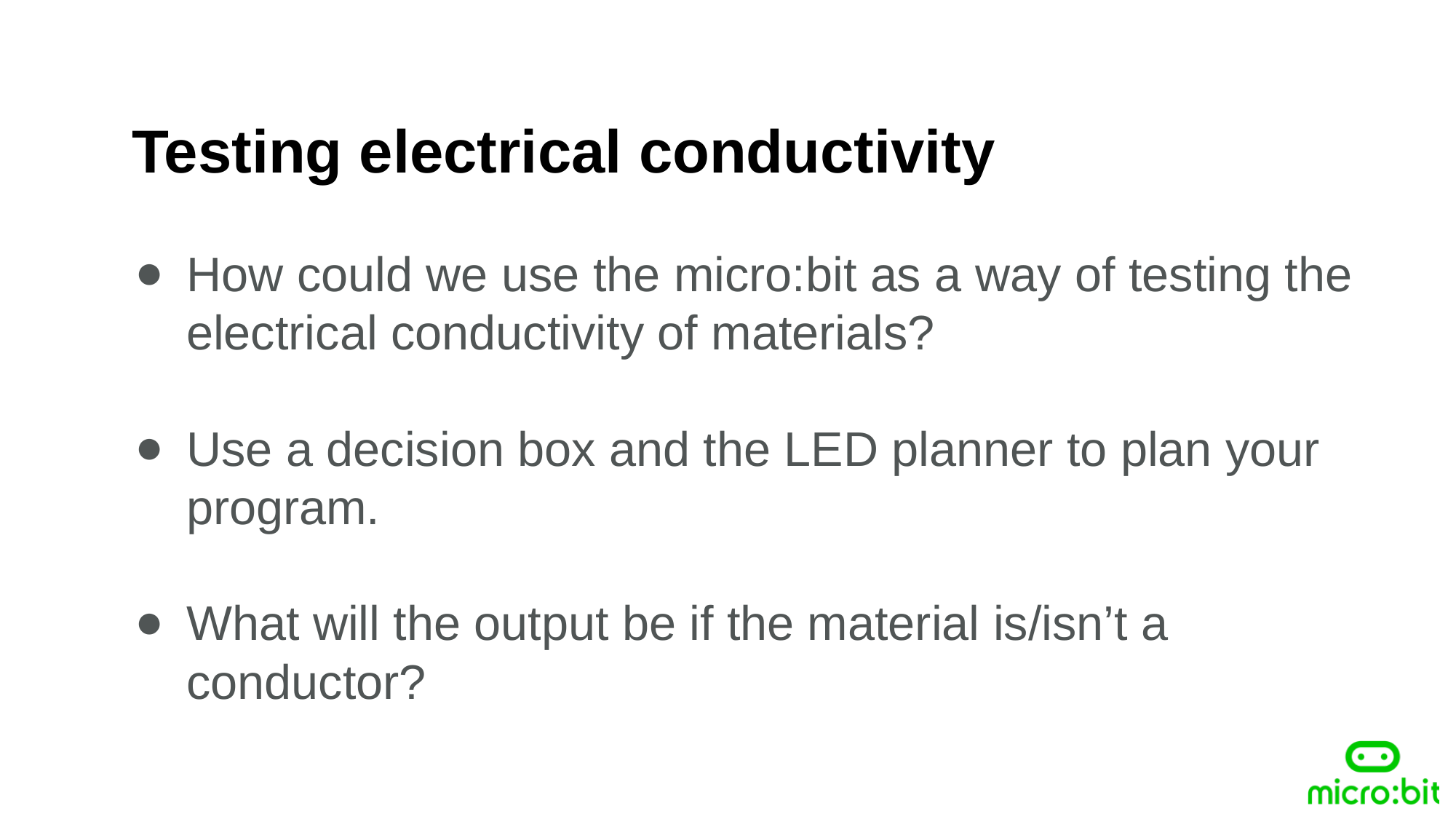

Testing electrical conductivity

How could we use the micro:bit as a way of testing the electrical conductivity of materials?

Use a decision box and the LED planner to plan your program.

What will the output be if the material is/isn’t a conductor?